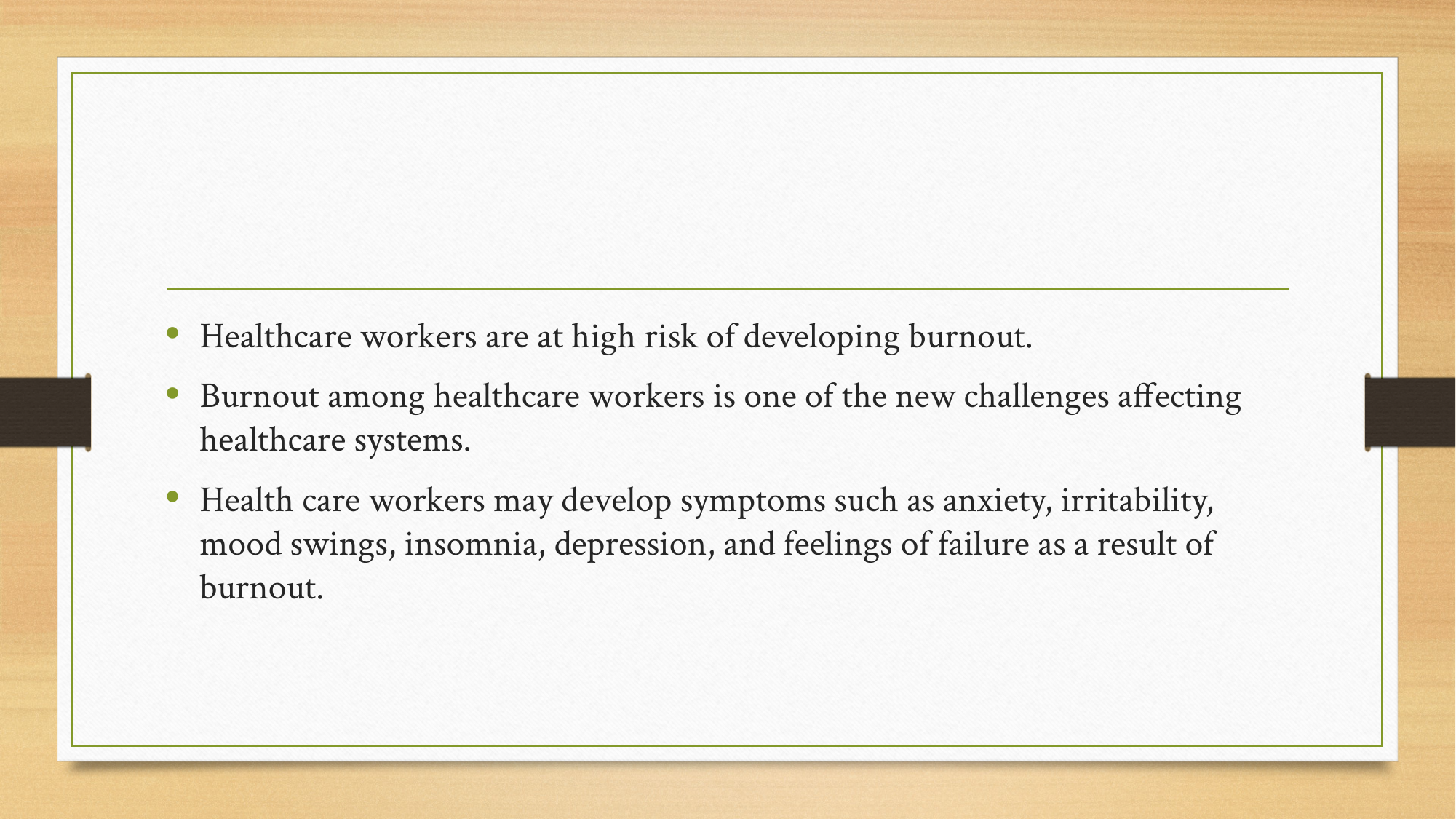

#
Healthcare workers are at high risk of developing burnout.
Burnout among healthcare workers is one of the new challenges affecting healthcare systems.
Health care workers may develop symptoms such as anxiety, irritability, mood swings, insomnia, depression, and feelings of failure as a result of burnout.